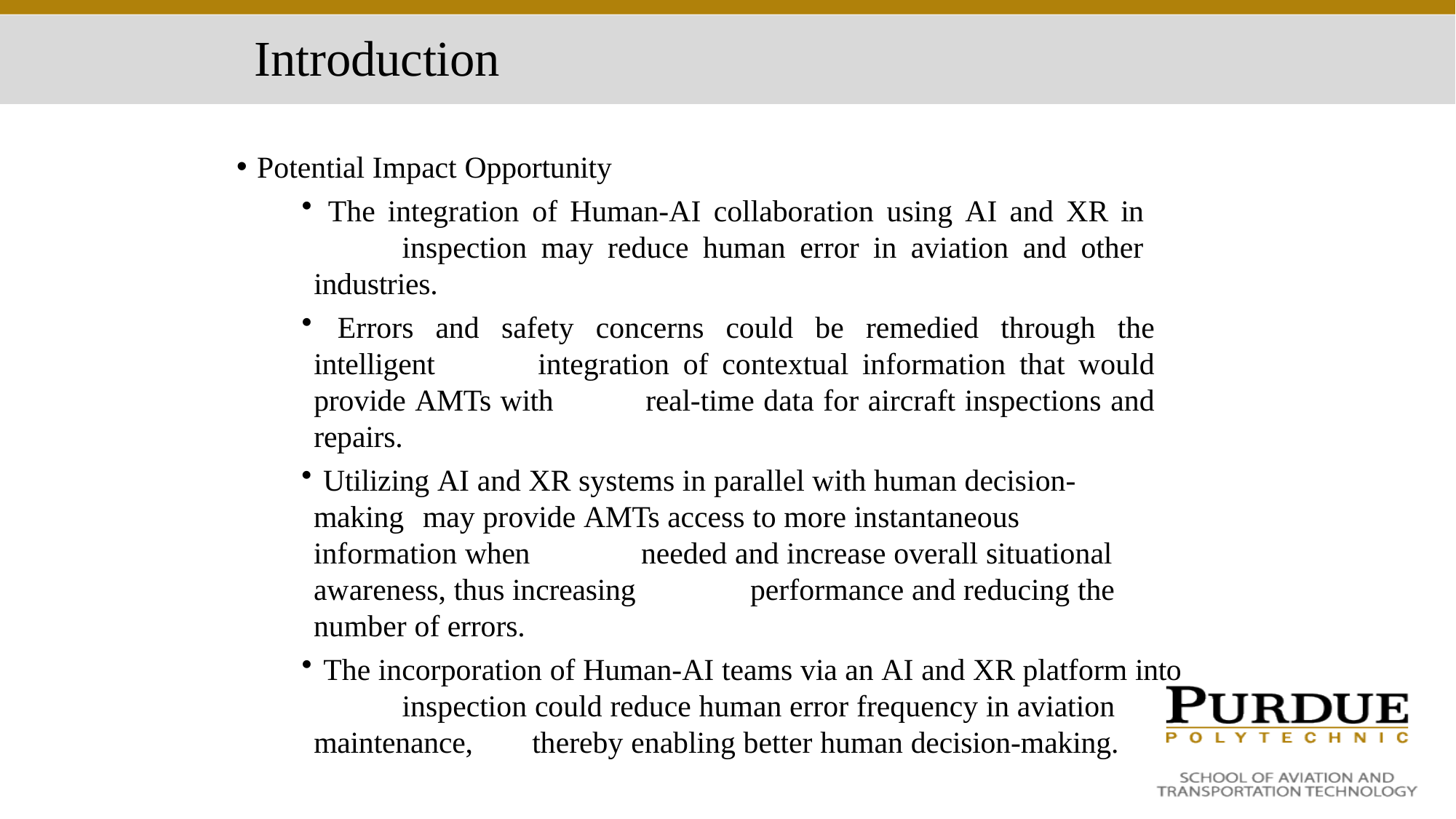

# Introduction
Potential Impact Opportunity
 The integration of Human-AI collaboration using AI and XR in 	inspection may reduce human error in aviation and other industries.
 Errors and safety concerns could be remedied through the intelligent 	integration of contextual information that would provide AMTs with 	real-time data for aircraft inspections and repairs.
 Utilizing AI and XR systems in parallel with human decision-making 	may provide AMTs access to more instantaneous information when 	needed and increase overall situational awareness, thus increasing 	performance and reducing the number of errors.
 The incorporation of Human-AI teams via an AI and XR platform into 	inspection could reduce human error frequency in aviation maintenance, 	thereby enabling better human decision-making.